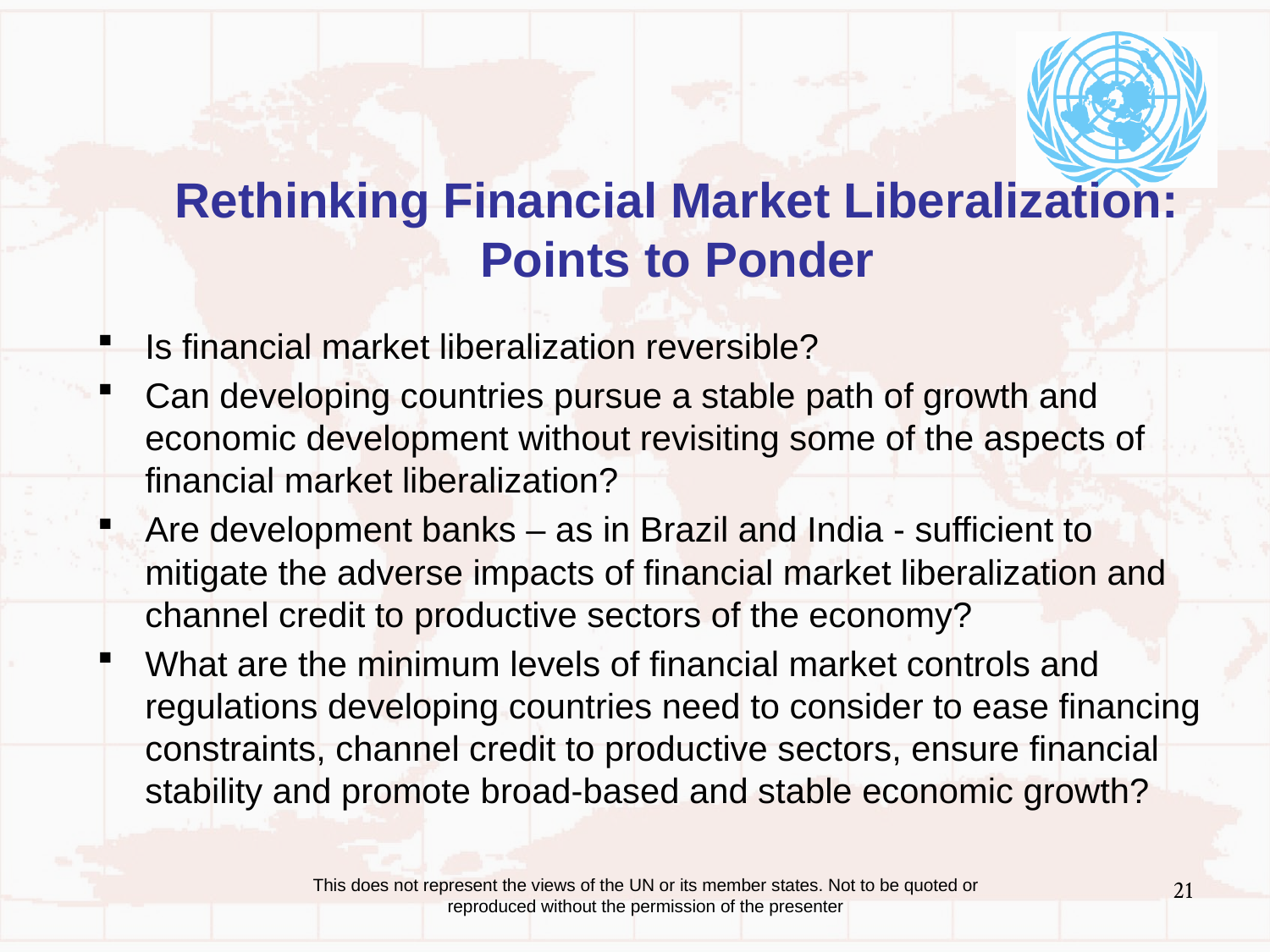

# Rethinking Financial Market Liberalization: Points to Ponder
Is financial market liberalization reversible?
Can developing countries pursue a stable path of growth and economic development without revisiting some of the aspects of financial market liberalization?
Are development banks – as in Brazil and India - sufficient to mitigate the adverse impacts of financial market liberalization and channel credit to productive sectors of the economy?
What are the minimum levels of financial market controls and regulations developing countries need to consider to ease financing constraints, channel credit to productive sectors, ensure financial stability and promote broad-based and stable economic growth?

21
This does not represent the views of the UN or its member states. Not to be quoted or reproduced without the permission of the presenter